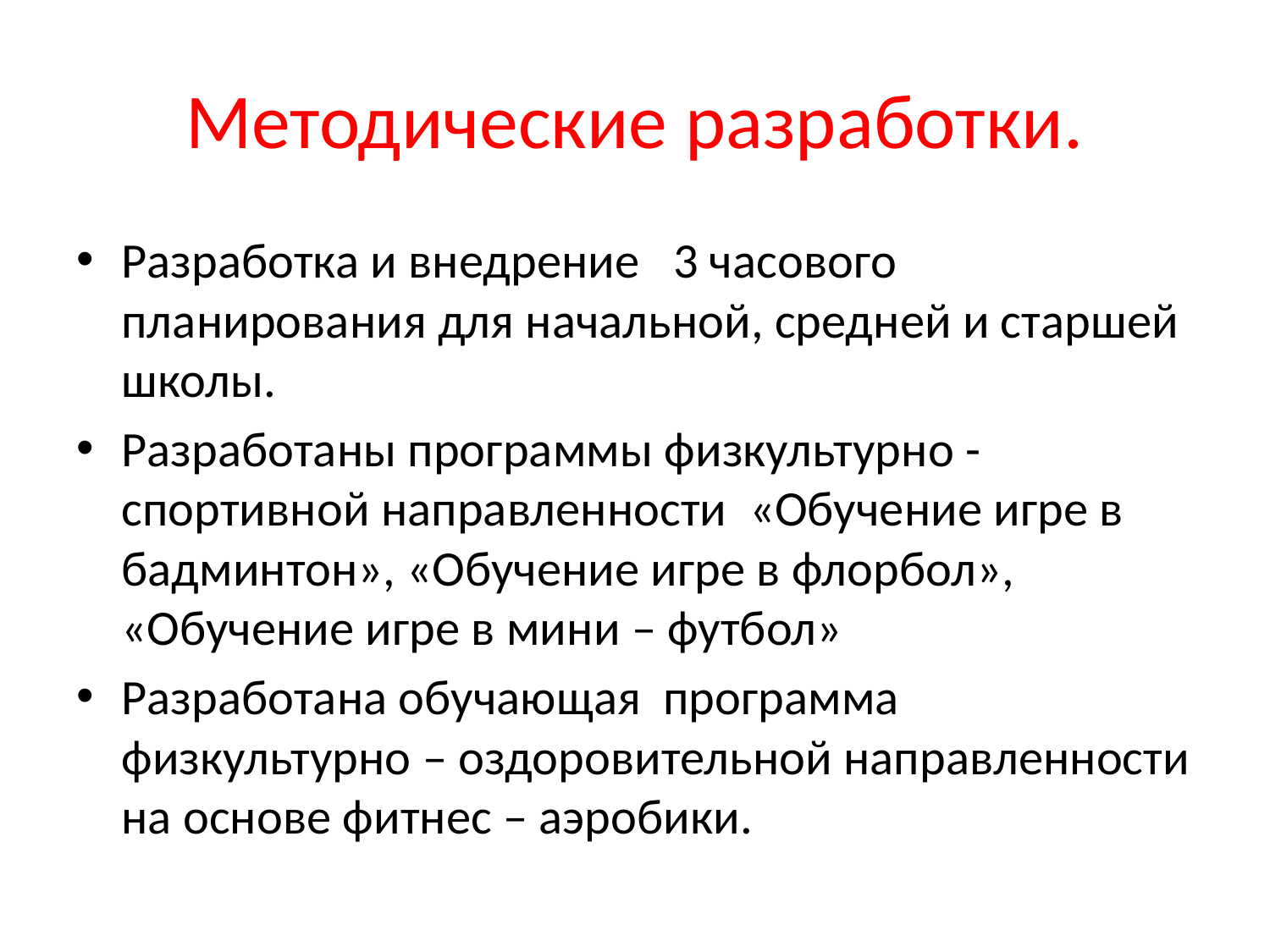

# Методические разработки.
Разработка и внедрение   3 часового планирования для начальной, средней и старшей школы.
Разработаны программы физкультурно - спортивной направленности  «Обучение игре в бадминтон», «Обучение игре в флорбол», «Обучение игре в мини – футбол»
Разработана обучающая  программа физкультурно – оздоровительной направленности на основе фитнес – аэробики.